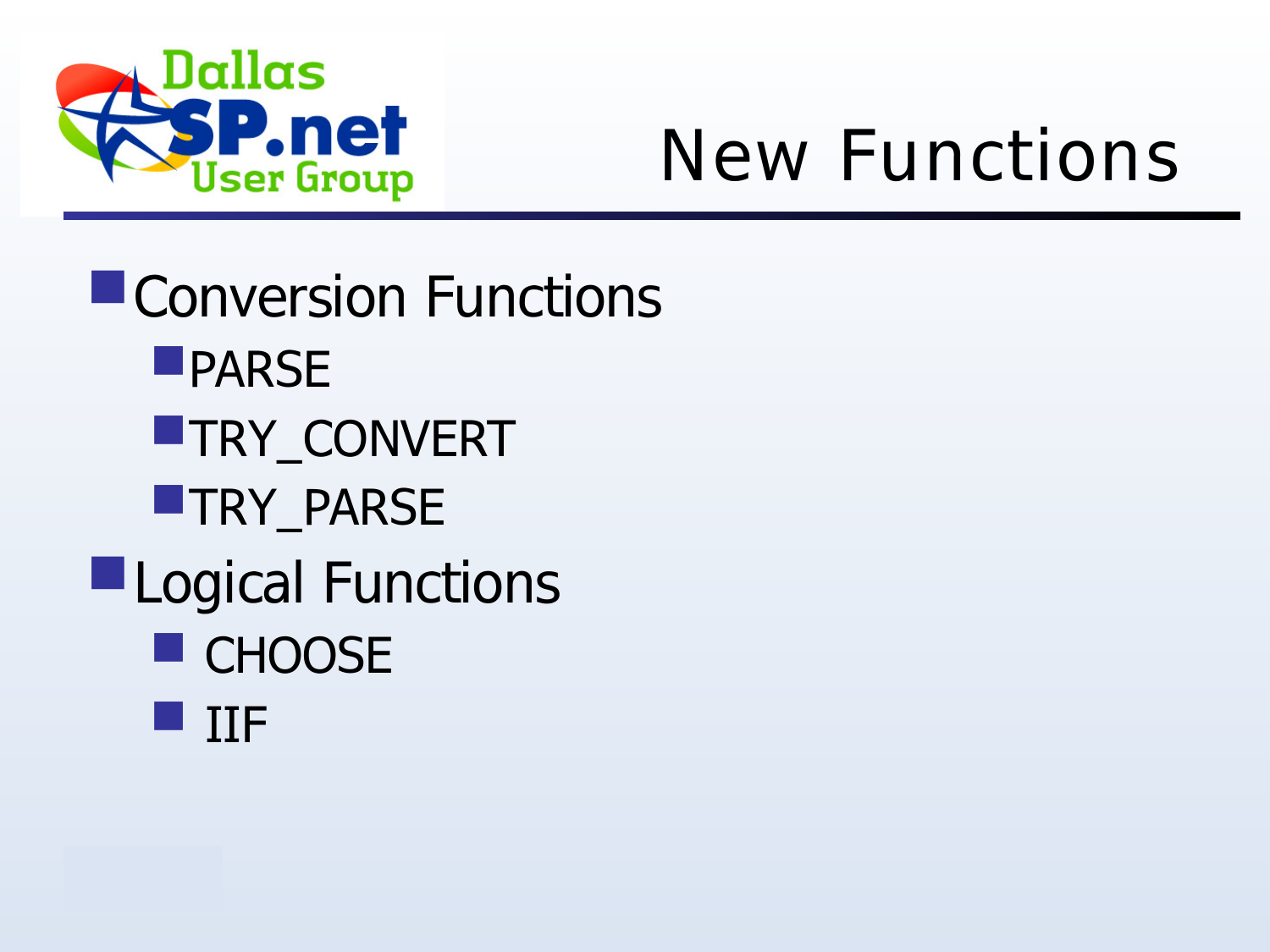

# New Functions
Conversion Functions
PARSE
TRY_CONVERT
TRY_PARSE
Logical Functions
 CHOOSE
 IIF